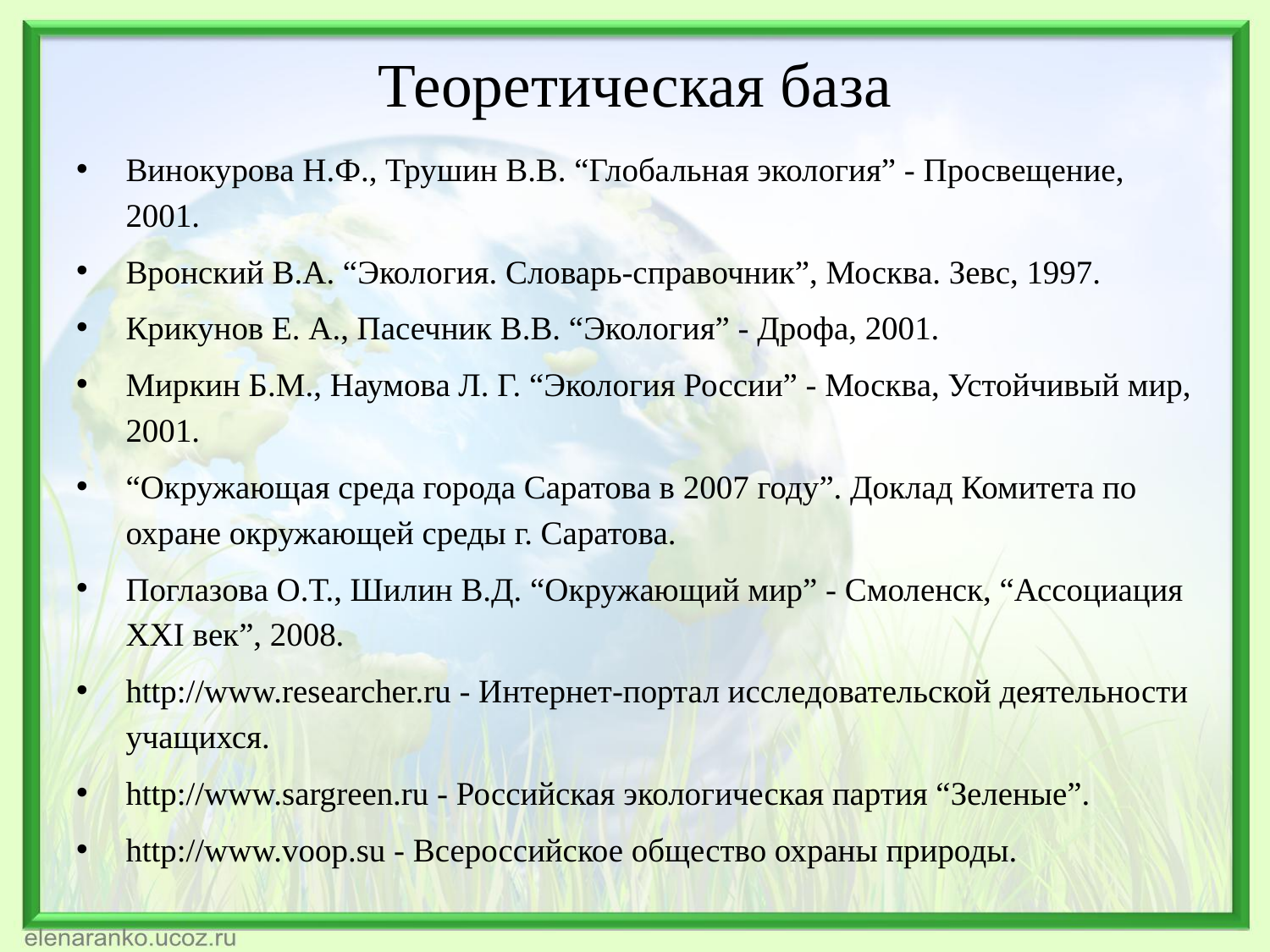

# Теоретическая база
Винокурова Н.Ф., Трушин В.В. “Глобальная экология” - Просвещение, 2001.
Вронский В.А. “Экология. Словарь-справочник”, Москва. Зевс, 1997.
Крикунов Е. А., Пасечник В.В. “Экология” - Дрофа, 2001.
Миркин Б.М., Наумова Л. Г. “Экология России” - Москва, Устойчивый мир, 2001.
“Окружающая среда города Саратова в 2007 году”. Доклад Комитета по охране окружающей среды г. Саратова.
Поглазова О.Т., Шилин В.Д. “Окружающий мир” - Смоленск, “Ассоциация XXI век”, 2008.
http://www.researcher.ru - Интернет-портал исследовательской деятельности учащихся.
http://www.sargreen.ru - Российская экологическая партия “Зеленые”.
http://www.voop.su - Всероссийское общество охраны природы.